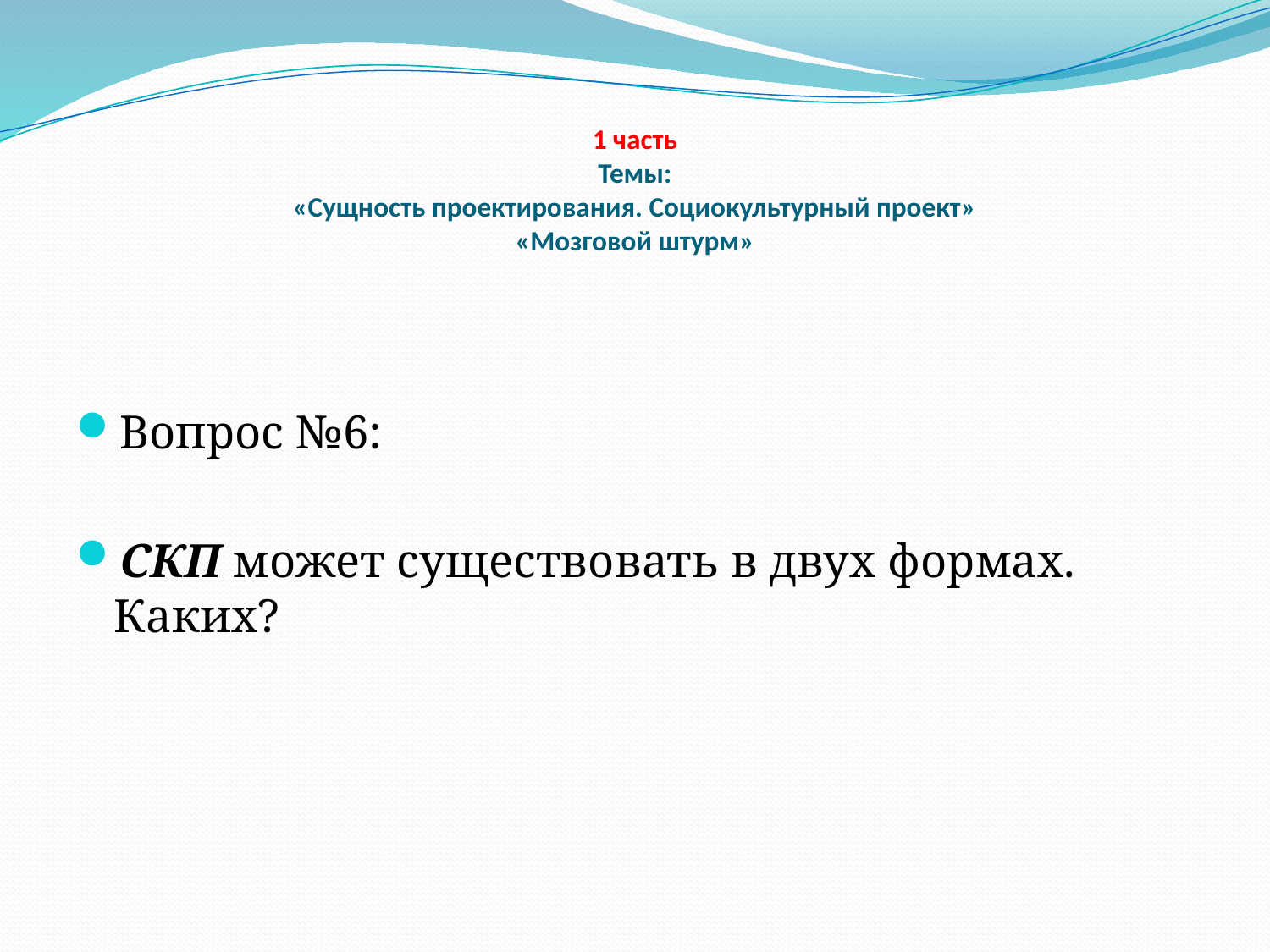

# 1 часть Темы: «Сущность проектирования. Социокультурный проект» «Мозговой штурм»

Вопрос №6:

СКП может существовать в двух формах. Каких?